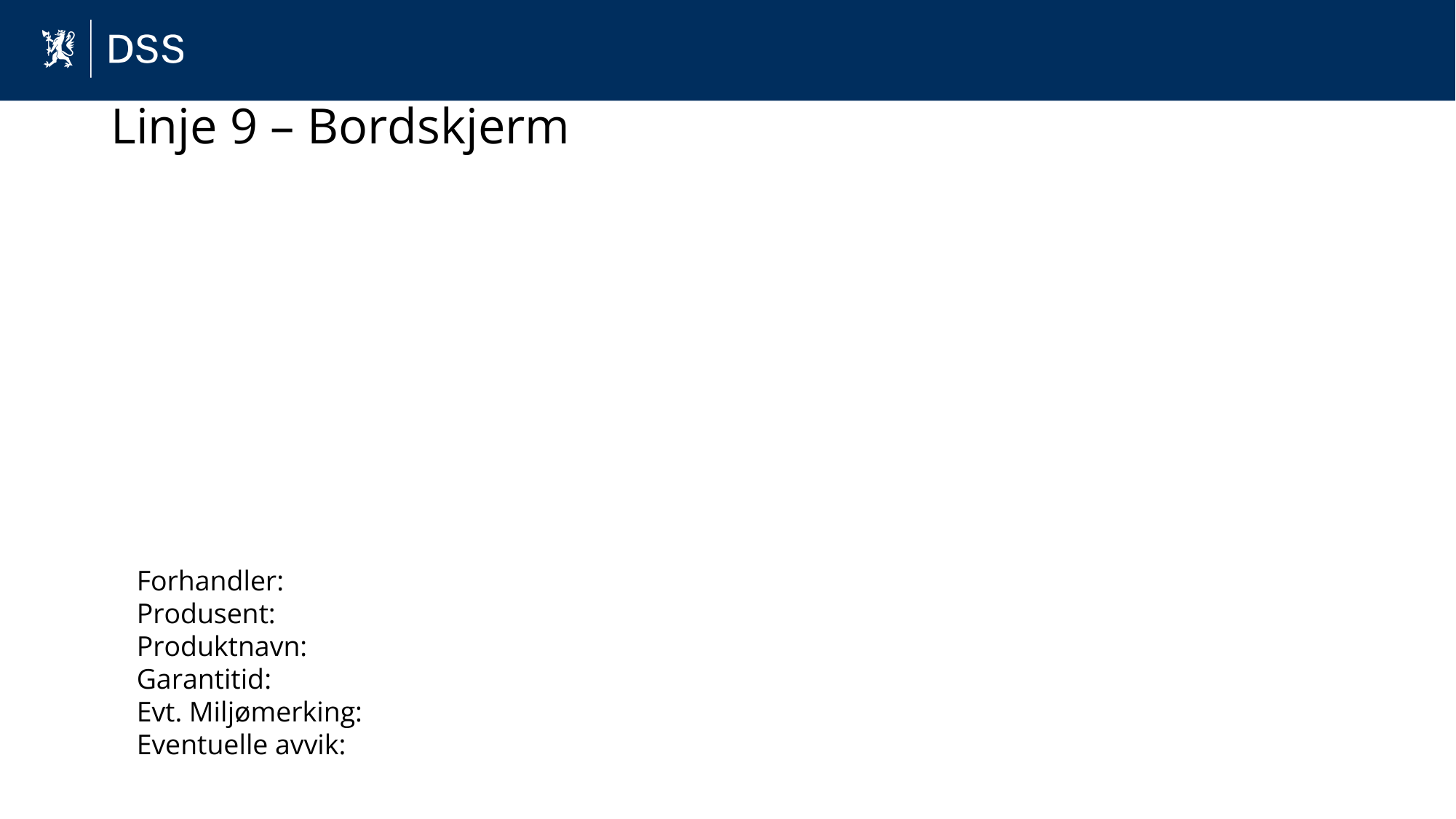

# Linje 9 – Bordskjerm
Forhandler:
Produsent:
Produktnavn:
Garantitid:
Evt. Miljømerking:
Eventuelle avvik: